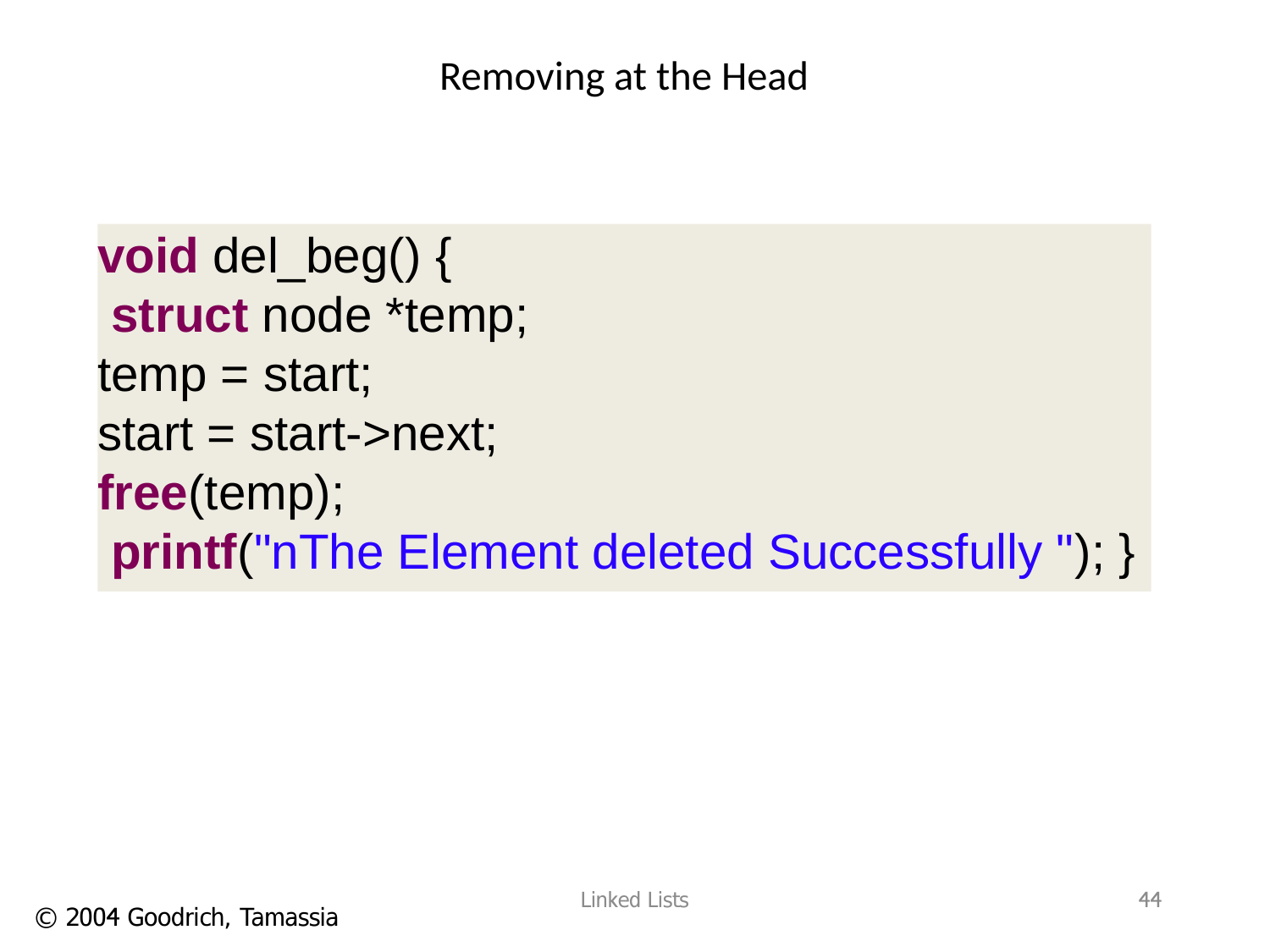

# Removing at the Head
void del_beg() {
 struct node *temp;
temp = start;
start = start->next;
free(temp);
 printf("nThe Element deleted Successfully "); }
Linked Lists
44